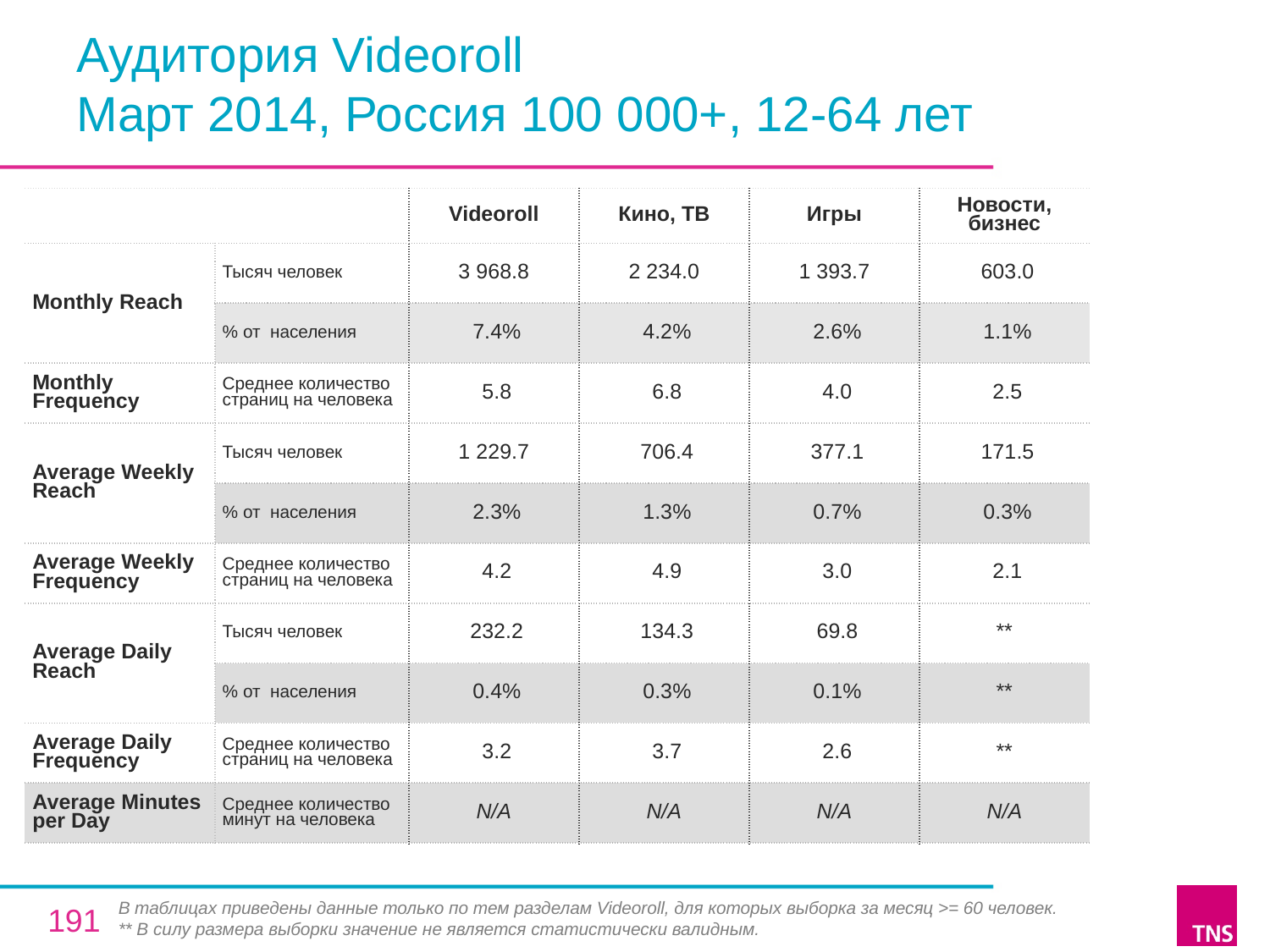

# Аудитория Videoroll Март 2014, Россия 100 000+, 12-64 лет
|  |  | Videoroll | Кино, ТВ | Игры | Новости, бизнес |
| --- | --- | --- | --- | --- | --- |
| Monthly Reach | Тысяч человек | 3 968.8 | 2 234.0 | 1 393.7 | 603.0 |
|  | % от населения | 7.4% | 4.2% | 2.6% | 1.1% |
| Monthly Frequency | Среднее количество страниц на человека | 5.8 | 6.8 | 4.0 | 2.5 |
| Average Weekly Reach | Тысяч человек | 1 229.7 | 706.4 | 377.1 | 171.5 |
|  | % от населения | 2.3% | 1.3% | 0.7% | 0.3% |
| Average Weekly Frequency | Среднее количество страниц на человека | 4.2 | 4.9 | 3.0 | 2.1 |
| Average Daily Reach | Тысяч человек | 232.2 | 134.3 | 69.8 | \*\* |
|  | % от населения | 0.4% | 0.3% | 0.1% | \*\* |
| Average Daily Frequency | Среднее количество страниц на человека | 3.2 | 3.7 | 2.6 | \*\* |
| Average Minutes per Day | Среднее количество минут на человека | N/A | N/A | N/A | N/A |
В таблицах приведены данные только по тем разделам Videoroll, для которых выборка за месяц >= 60 человек.
** В силу размера выборки значение не является статистически валидным.
191